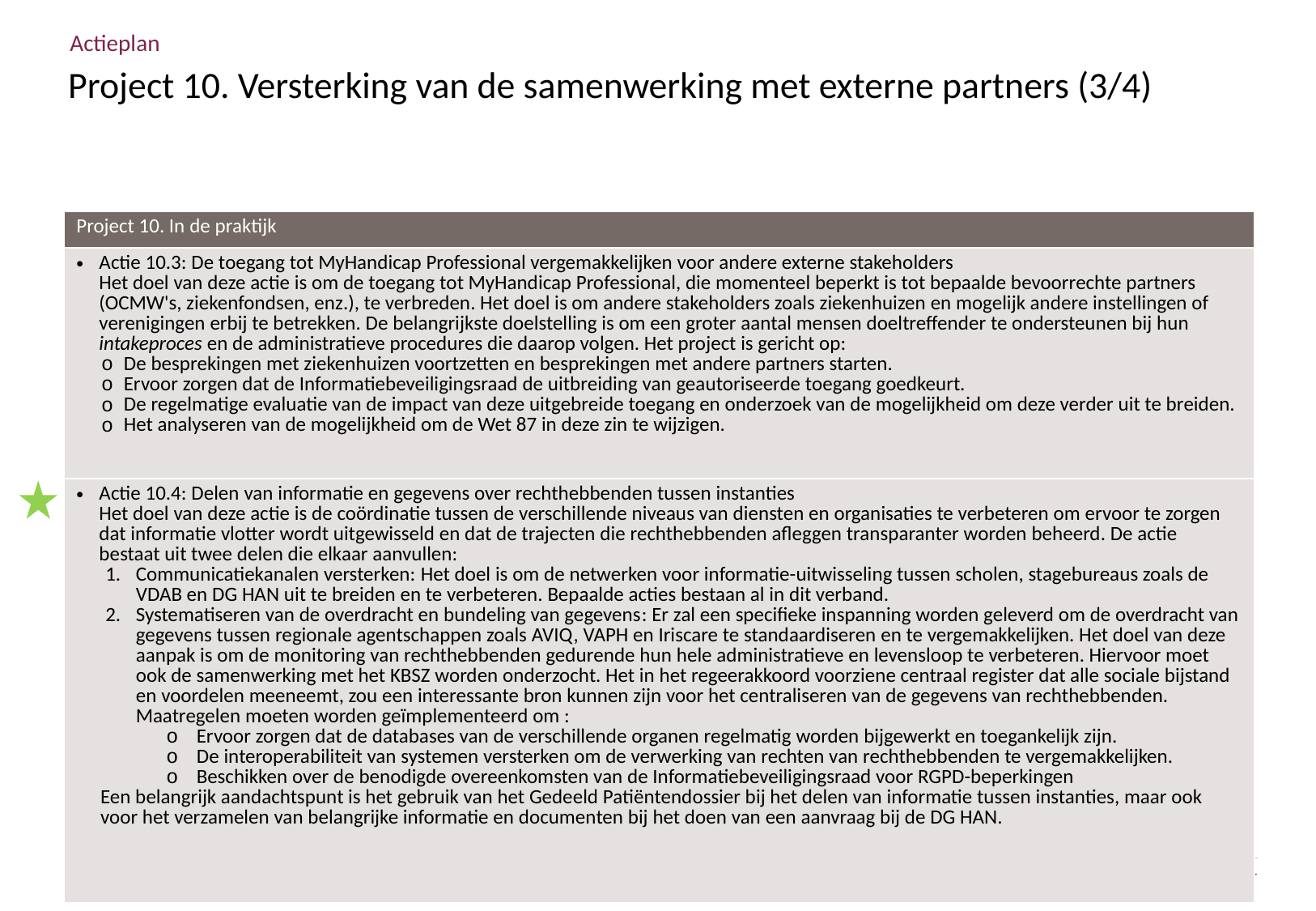

Actieplan
# Project 10. Versterking van de samenwerking met externe partners (3/4)
| Project 10. In de praktijk |
| --- |
| Actie 10.3: De toegang tot MyHandicap Professional vergemakkelijken voor andere externe stakeholders Het doel van deze actie is om de toegang tot MyHandicap Professional, die momenteel beperkt is tot bepaalde bevoorrechte partners (OCMW's, ziekenfondsen, enz.), te verbreden. Het doel is om andere stakeholders zoals ziekenhuizen en mogelijk andere instellingen of verenigingen erbij te betrekken. De belangrijkste doelstelling is om een groter aantal mensen doeltreffender te ondersteunen bij hun intakeproces en de administratieve procedures die daarop volgen. Het project is gericht op: De besprekingen met ziekenhuizen voortzetten en besprekingen met andere partners starten. Ervoor zorgen dat de Informatiebeveiligingsraad de uitbreiding van geautoriseerde toegang goedkeurt. De regelmatige evaluatie van de impact van deze uitgebreide toegang en onderzoek van de mogelijkheid om deze verder uit te breiden. Het analyseren van de mogelijkheid om de Wet 87 in deze zin te wijzigen. |
| Actie 10.4: Delen van informatie en gegevens over rechthebbenden tussen instanties Het doel van deze actie is de coördinatie tussen de verschillende niveaus van diensten en organisaties te verbeteren om ervoor te zorgen dat informatie vlotter wordt uitgewisseld en dat de trajecten die rechthebbenden afleggen transparanter worden beheerd. De actie bestaat uit twee delen die elkaar aanvullen: Communicatiekanalen versterken: Het doel is om de netwerken voor informatie-uitwisseling tussen scholen, stagebureaus zoals de VDAB en DG HAN uit te breiden en te verbeteren. Bepaalde acties bestaan al in dit verband. Systematiseren van de overdracht en bundeling van gegevens: Er zal een specifieke inspanning worden geleverd om de overdracht van gegevens tussen regionale agentschappen zoals AVIQ, VAPH en Iriscare te standaardiseren en te vergemakkelijken. Het doel van deze aanpak is om de monitoring van rechthebbenden gedurende hun hele administratieve en levensloop te verbeteren. Hiervoor moet ook de samenwerking met het KBSZ worden onderzocht. Het in het regeerakkoord voorziene centraal register dat alle sociale bijstand en voordelen meeneemt, zou een interessante bron kunnen zijn voor het centraliseren van de gegevens van rechthebbenden. Maatregelen moeten worden geïmplementeerd om : Ervoor zorgen dat de databases van de verschillende organen regelmatig worden bijgewerkt en toegankelijk zijn. De interoperabiliteit van systemen versterken om de verwerking van rechten van rechthebbenden te vergemakkelijken. Beschikken over de benodigde overeenkomsten van de Informatiebeveiligingsraad voor RGPD-beperkingen Een belangrijk aandachtspunt is het gebruik van het Gedeeld Patiëntendossier bij het delen van informatie tussen instanties, maar ook voor het verzamelen van belangrijke informatie en documenten bij het doen van een aanvraag bij de DG HAN. |